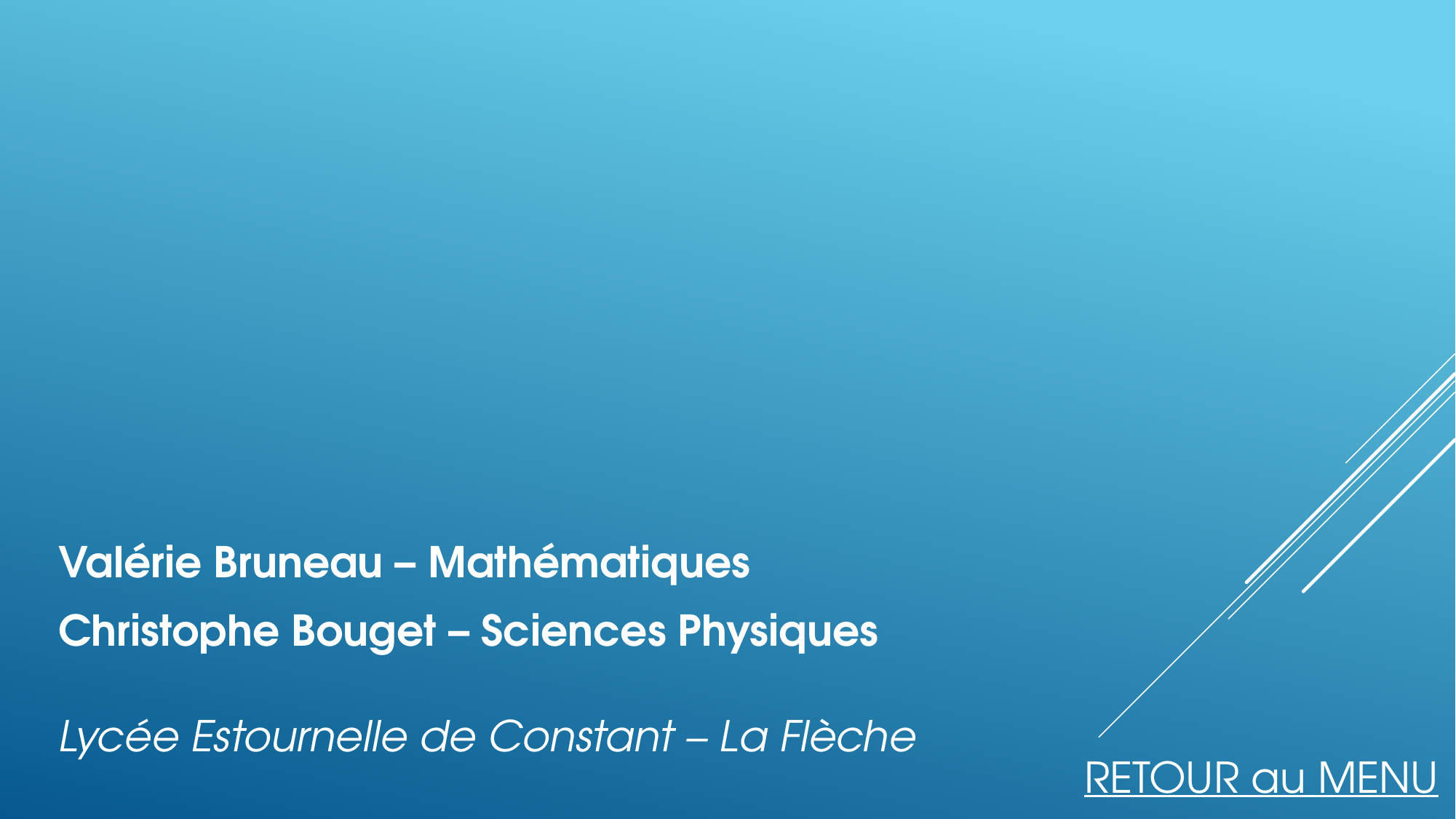

Valérie Bruneau – Mathématiques
Christophe Bouget – Sciences Physiques
Lycée Estournelle de Constant – La Flèche
RETOUR au MENU